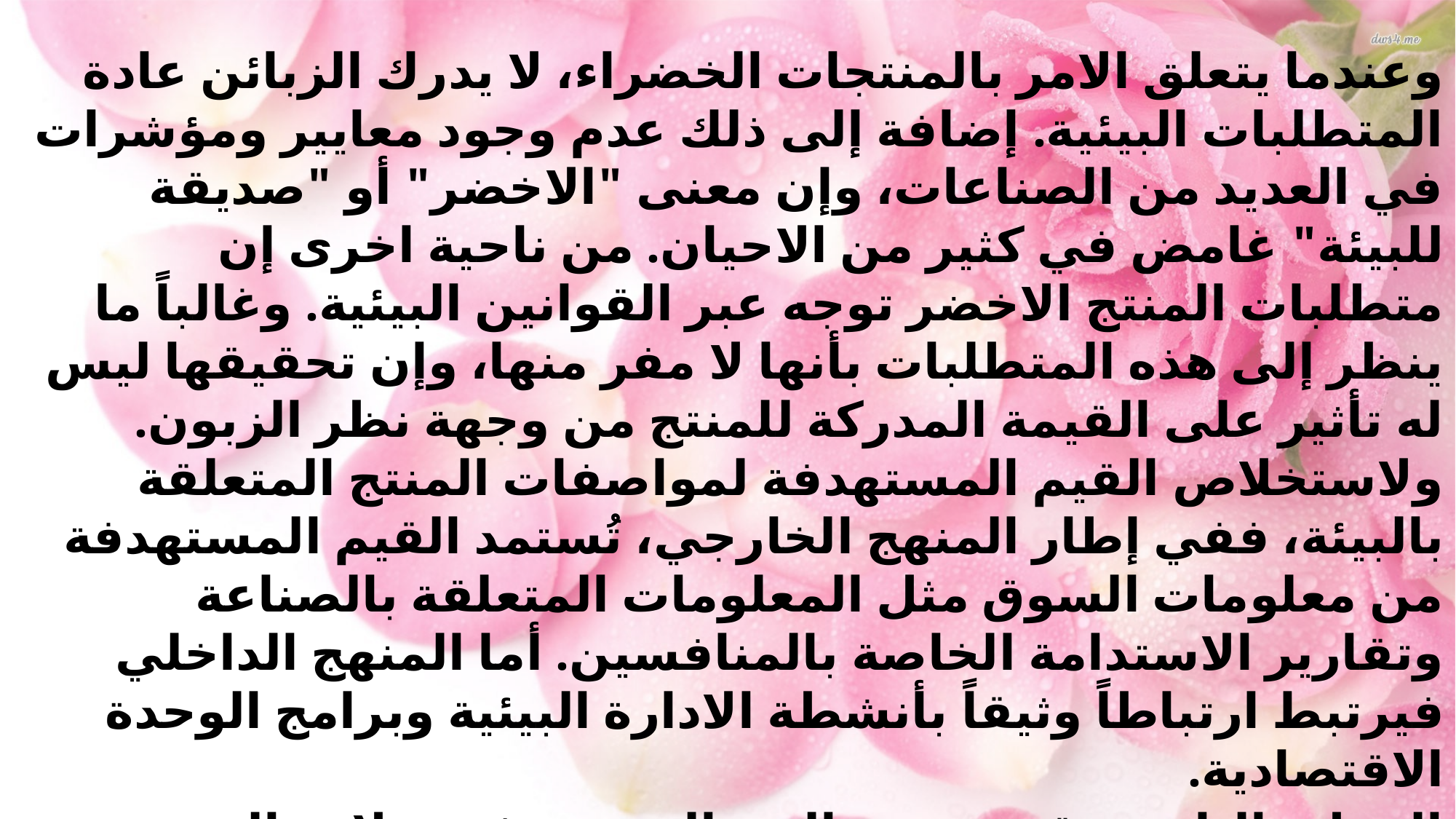

وعندما يتعلق الامر بالمنتجات الخضراء، لا يدرك الزبائن عادة المتطلبات البيئية. إضافة إلى ذلك عدم وجود معايير ومؤشرات في العديد من الصناعات، وإن معنى "الاخضر" أو "صديقة للبيئة" غامض في كثير من الاحيان. من ناحية اخرى إن متطلبات المنتج الاخضر توجه عبر القوانين البيئية. وغالباً ما ينظر إلى هذه المتطلبات بأنها لا مفر منها، وإن تحقيقها ليس له تأثير على القيمة المدركة للمنتج من وجهة نظر الزبون. ولاستخلاص القيم المستهدفة لمواصفات المنتج المتعلقة بالبيئة، ففي إطار المنهج الخارجي، تُستمد القيم المستهدفة من معلومات السوق مثل المعلومات المتعلقة بالصناعة وتقارير الاستدامة الخاصة بالمنافسين. أما المنهج الداخلي فيرتبط ارتباطاً وثيقاً بأنشطة الادارة البيئية وبرامج الوحدة الاقتصادية.
الخطوةالثانية: تقييم سعر البيع المستهدف وعلاوة السعر الاخضر
إن الخطوة الثانية هي تحديد سعر البيع المستهدف من خلال تحليل ظروف السوق التنافسية وملاحظة التغذية العكسية للزبائن.